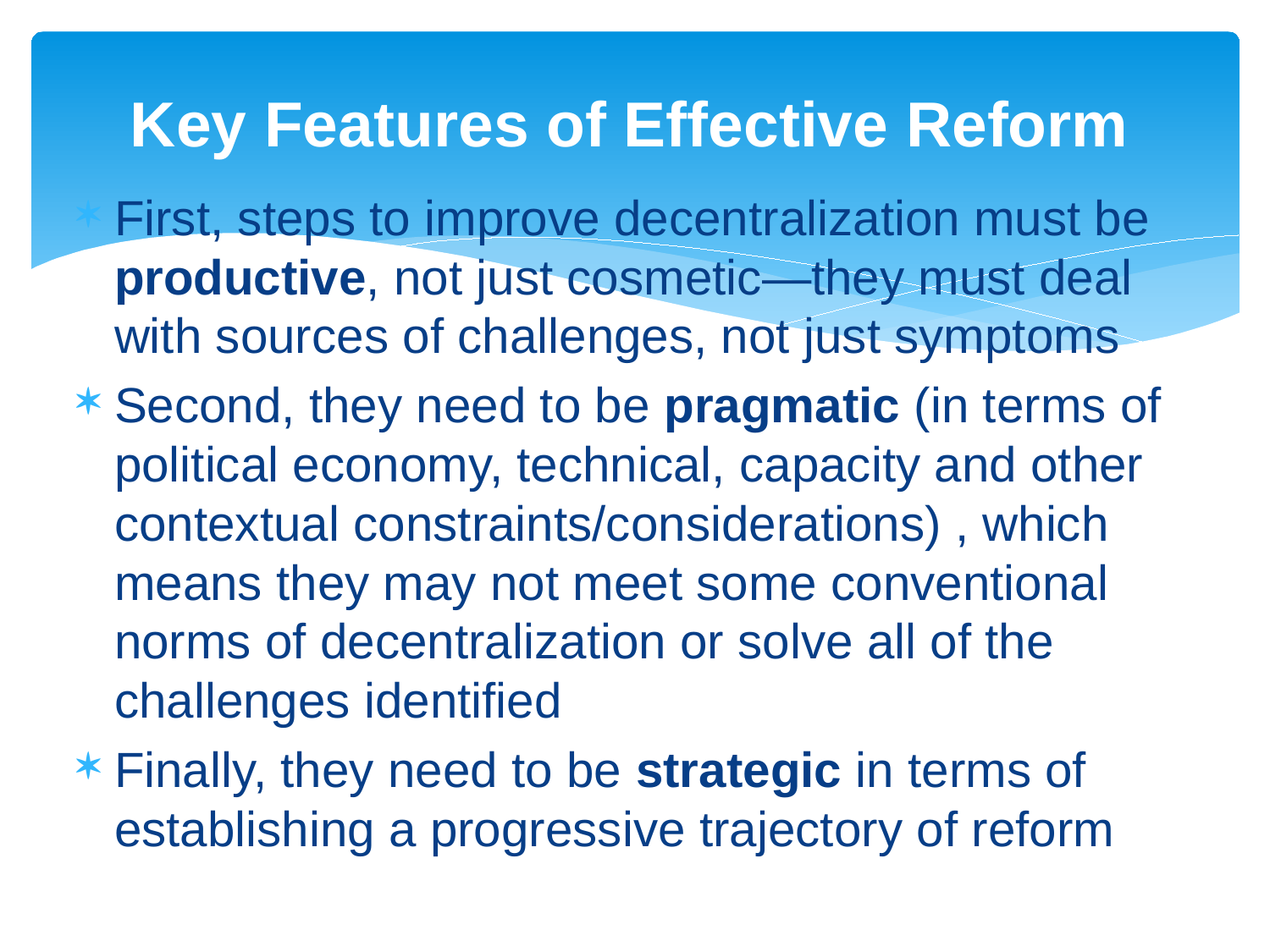

# Key Features of Effective Reform
First, steps to improve decentralization must be productive, not just cosmetic—they must deal with sources of challenges, not just symptoms
Second, they need to be pragmatic (in terms of political economy, technical, capacity and other contextual constraints/considerations) , which means they may not meet some conventional norms of decentralization or solve all of the challenges identified
Finally, they need to be strategic in terms of establishing a progressive trajectory of reform